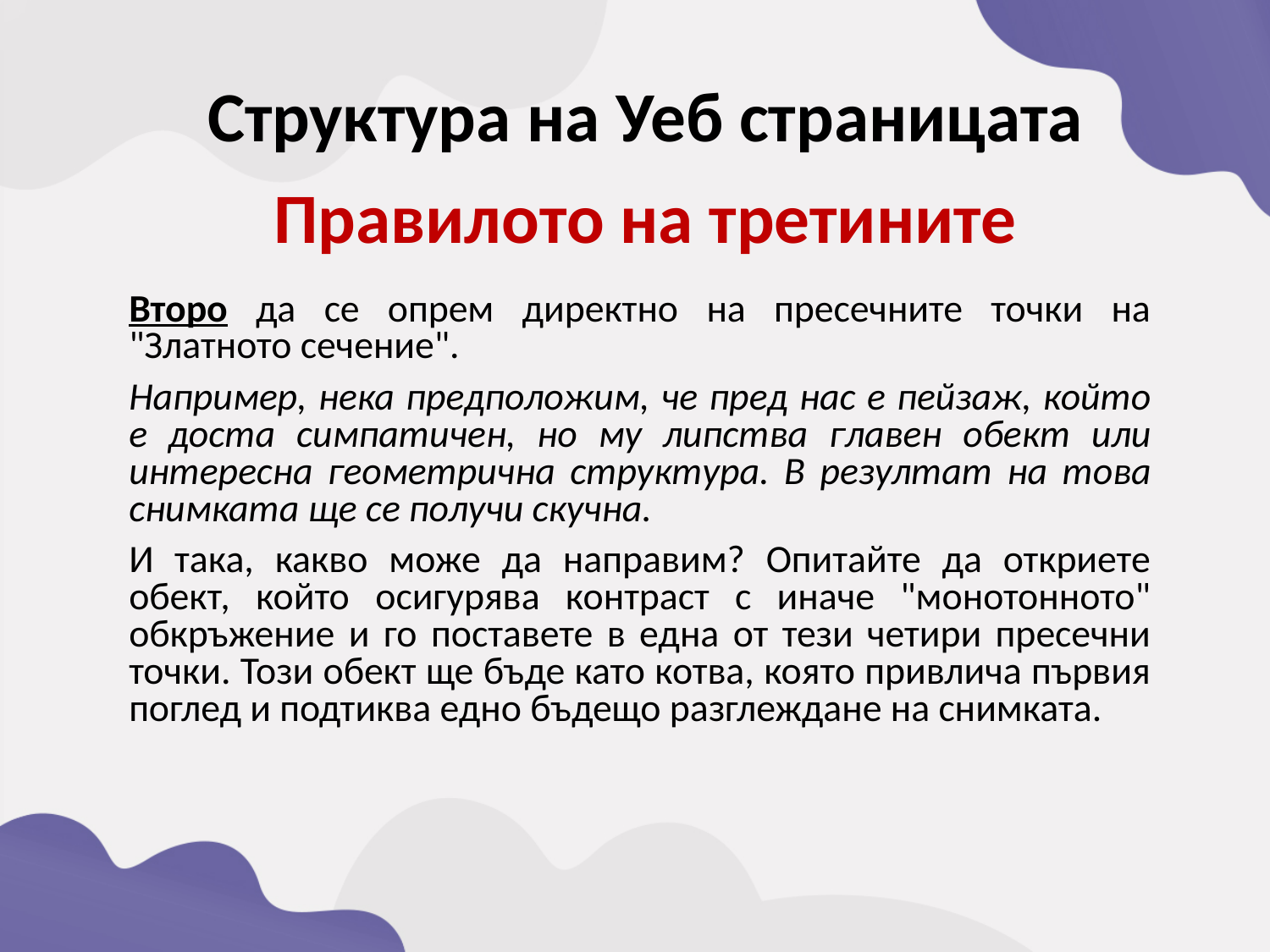

Структура на Уеб страницата

Правилото на третините

Второ да се опрем директно на пресечните точки на "Златното сечение".
Например, нека предположим, че пред нас е пейзаж, който е доста симпатичен, но му липства главен обект или интересна геометрична структура. В резултат на това снимката ще се получи скучна.
И така, какво може да направим? Опитайте да откриете обект, който осигурява контраст с иначе "монотонното" обкръжение и го поставете в една от тези четири пресечни точки. Този обект ще бъде като котва, която привлича първия поглед и подтиква едно бъдещо разглеждане на снимката.